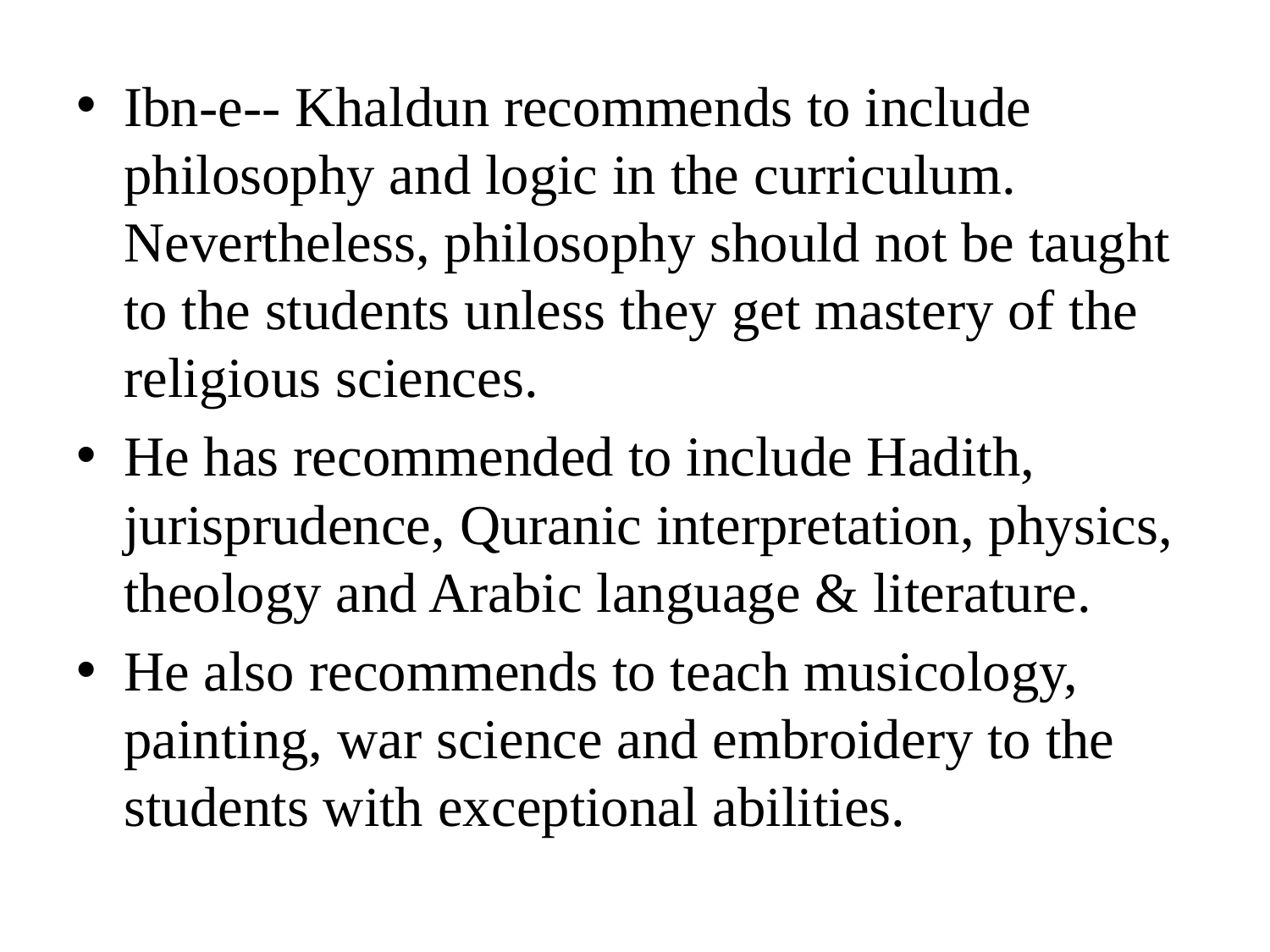

#
Ibn-e-- Khaldun recommends to include philosophy and logic in the curriculum. Nevertheless, philosophy should not be taught to the students unless they get mastery of the religious sciences.
He has recommended to include Hadith, jurisprudence, Quranic interpretation, physics, theology and Arabic language & literature.
He also recommends to teach musicology, painting, war science and embroidery to the students with exceptional abilities.